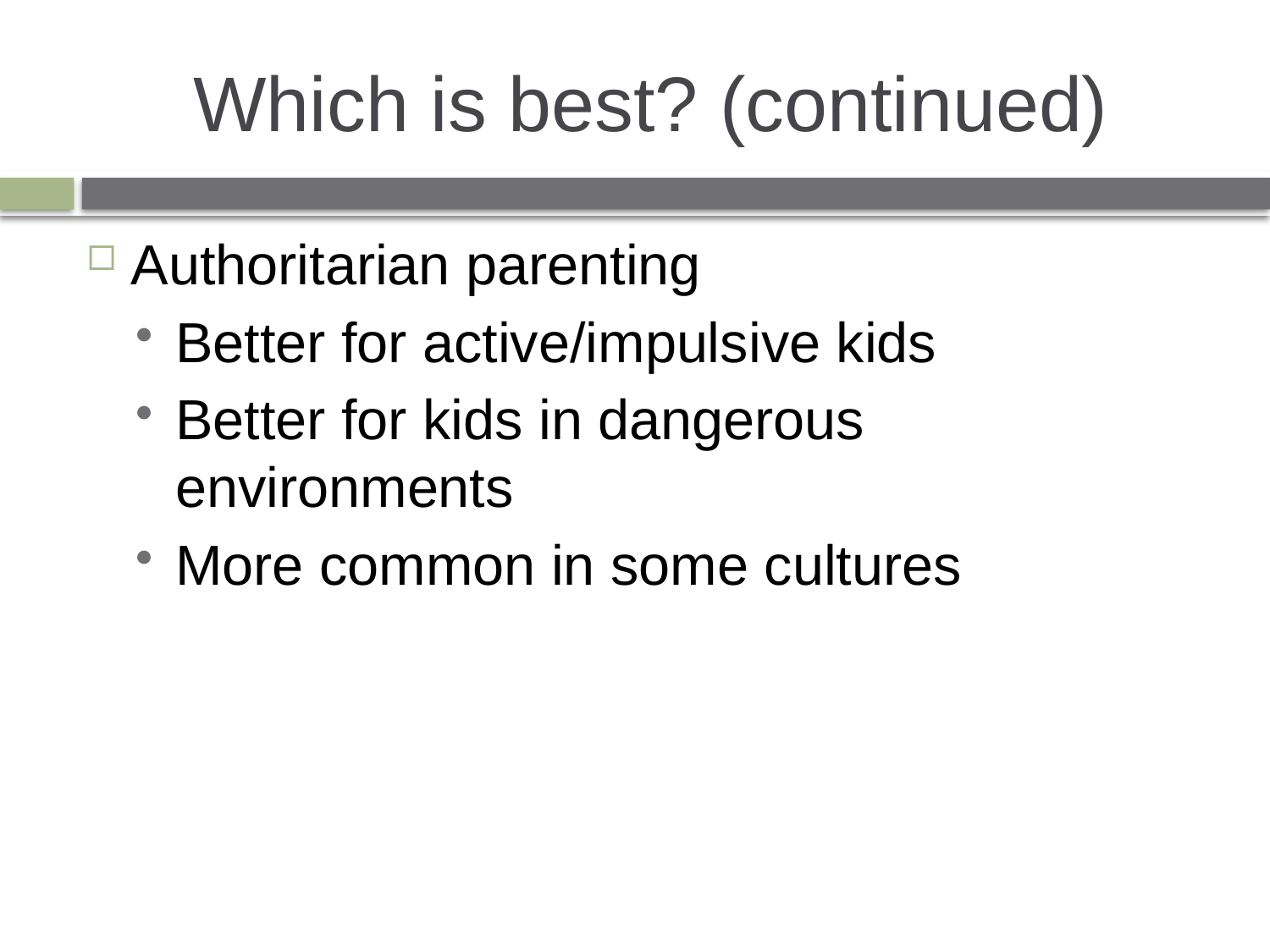

# Which is best? (continued)
Authoritarian parenting
Better for active/impulsive kids
Better for kids in dangerous environments
More common in some cultures